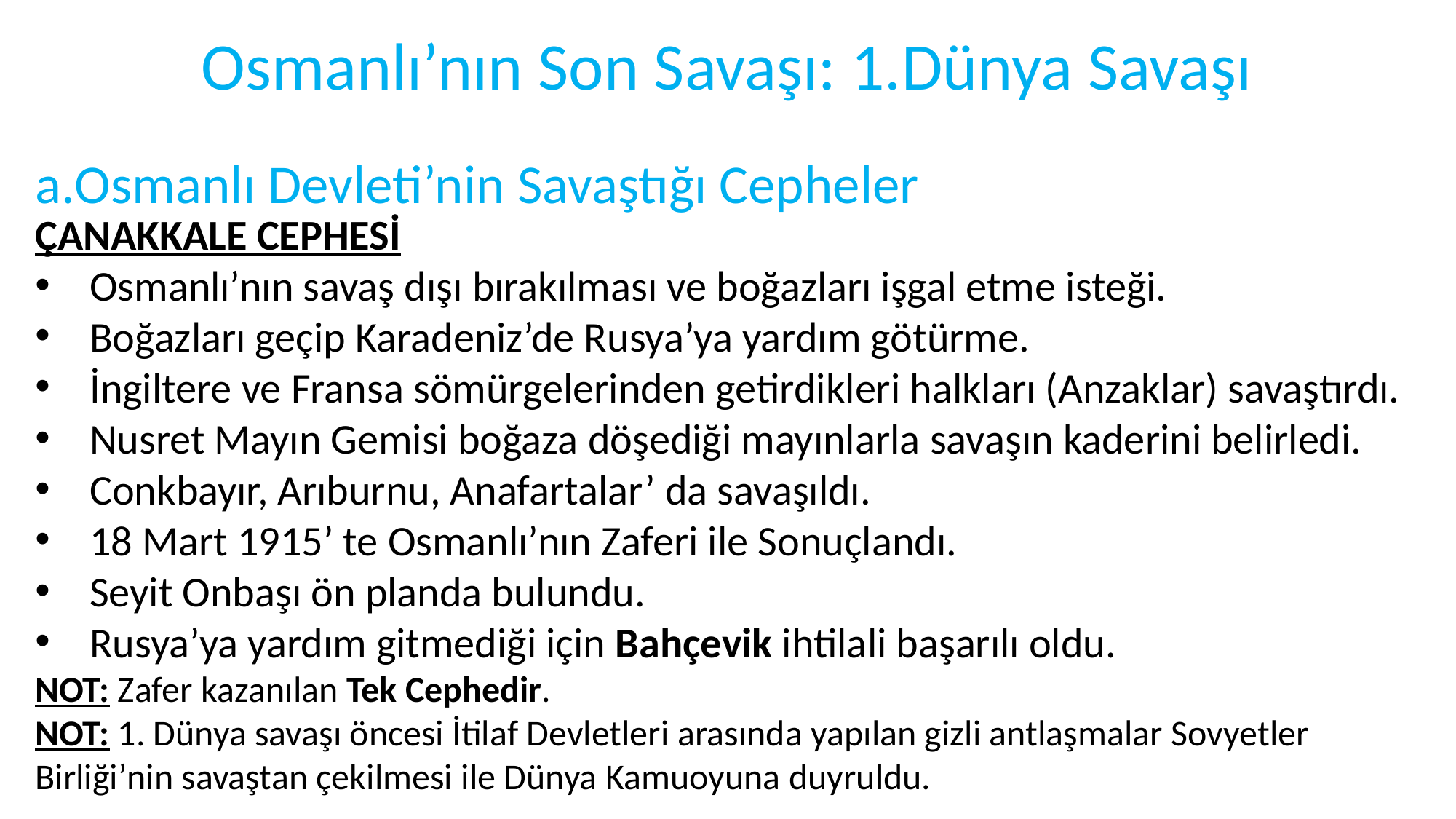

# Osmanlı’nın Son Savaşı: 1.Dünya Savaşı
a.Osmanlı Devleti’nin Savaştığı Cepheler
ÇANAKKALE CEPHESİ
Osmanlı’nın savaş dışı bırakılması ve boğazları işgal etme isteği.
Boğazları geçip Karadeniz’de Rusya’ya yardım götürme.
İngiltere ve Fransa sömürgelerinden getirdikleri halkları (Anzaklar) savaştırdı.
Nusret Mayın Gemisi boğaza döşediği mayınlarla savaşın kaderini belirledi.
Conkbayır, Arıburnu, Anafartalar’ da savaşıldı.
18 Mart 1915’ te Osmanlı’nın Zaferi ile Sonuçlandı.
Seyit Onbaşı ön planda bulundu.
Rusya’ya yardım gitmediği için Bahçevik ihtilali başarılı oldu.
NOT: Zafer kazanılan Tek Cephedir.
NOT: 1. Dünya savaşı öncesi İtilaf Devletleri arasında yapılan gizli antlaşmalar Sovyetler Birliği’nin savaştan çekilmesi ile Dünya Kamuoyuna duyruldu.